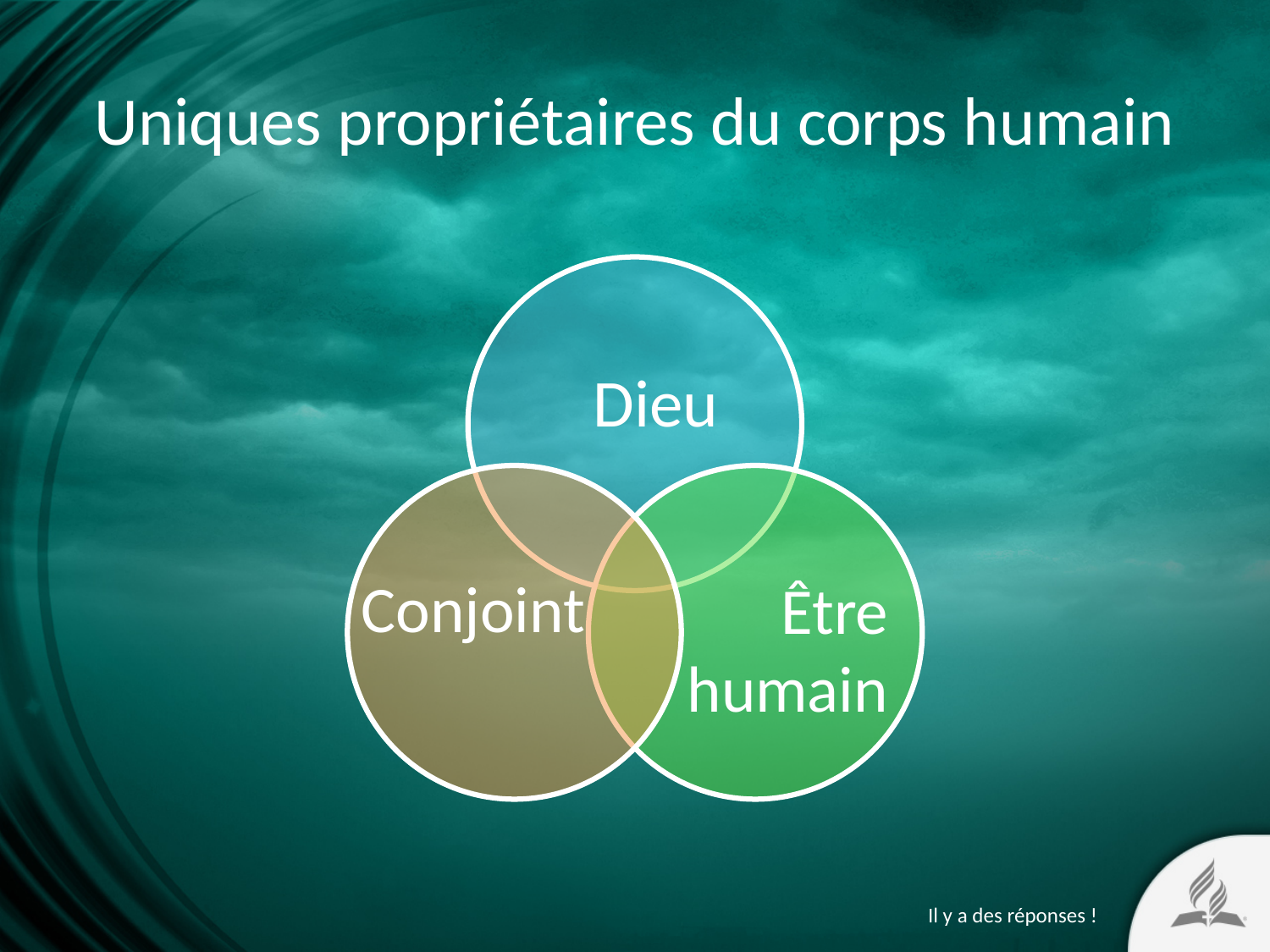

# Uniques propriétaires du corps humain

Dieu
Conjoint
Être
humain
Il y a des réponses !